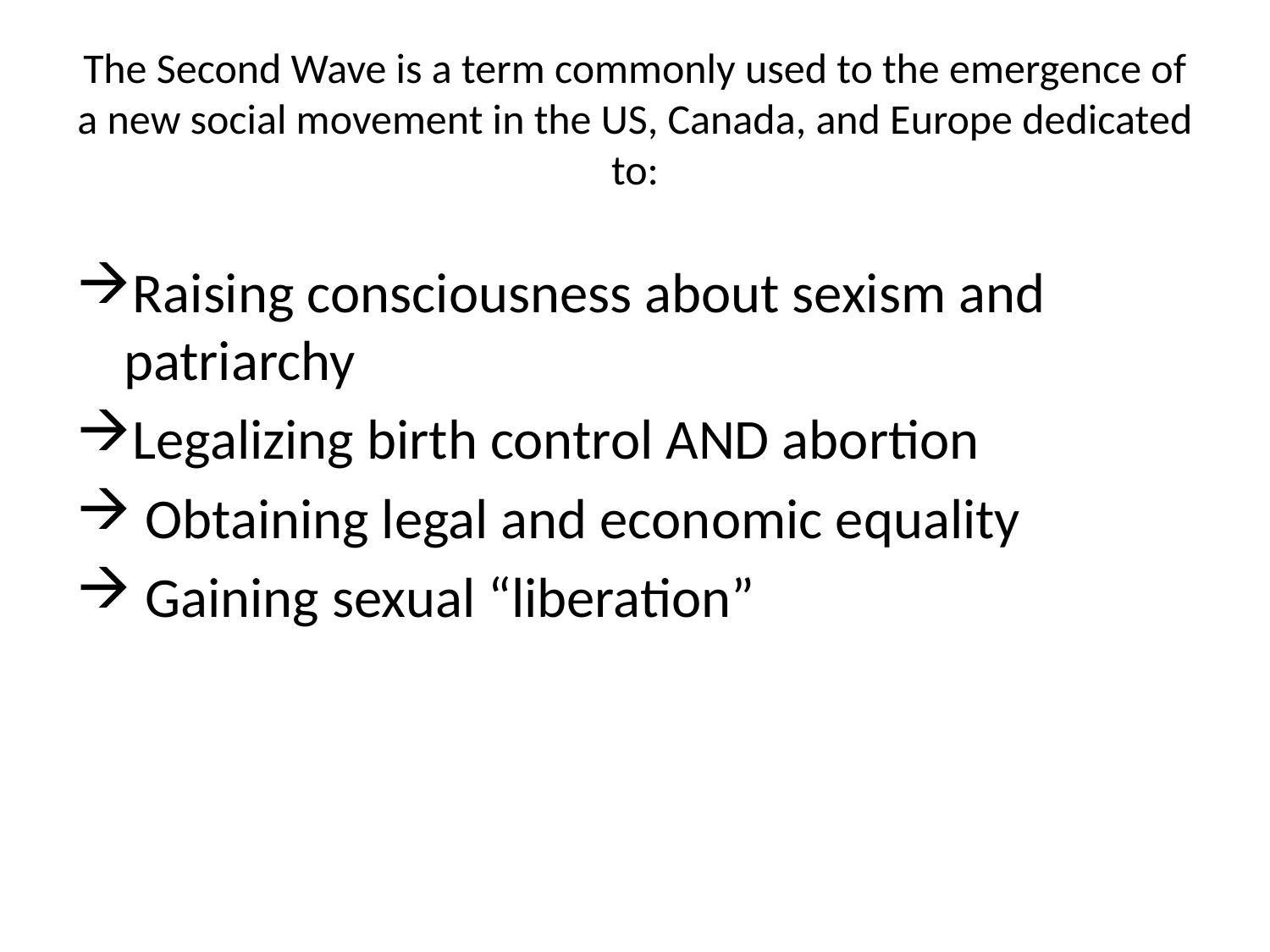

# The Second Wave is a term commonly used to the emergence of a new social movement in the US, Canada, and Europe dedicated to:
Raising consciousness about sexism and patriarchy
Legalizing birth control AND abortion
 Obtaining legal and economic equality
 Gaining sexual “liberation”